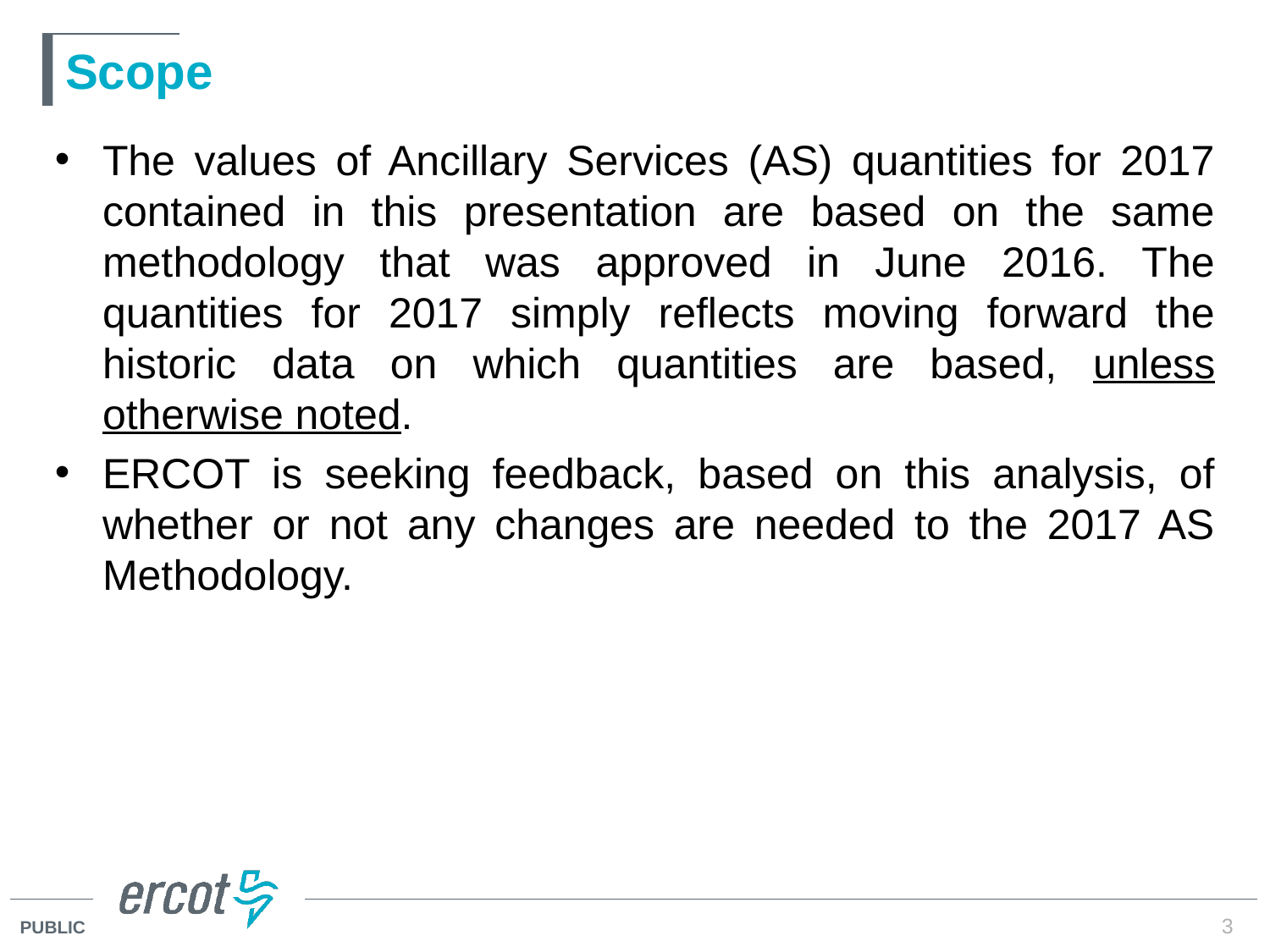

# Scope
The values of Ancillary Services (AS) quantities for 2017 contained in this presentation are based on the same methodology that was approved in June 2016. The quantities for 2017 simply reflects moving forward the historic data on which quantities are based, unless otherwise noted.
ERCOT is seeking feedback, based on this analysis, of whether or not any changes are needed to the 2017 AS Methodology.
3